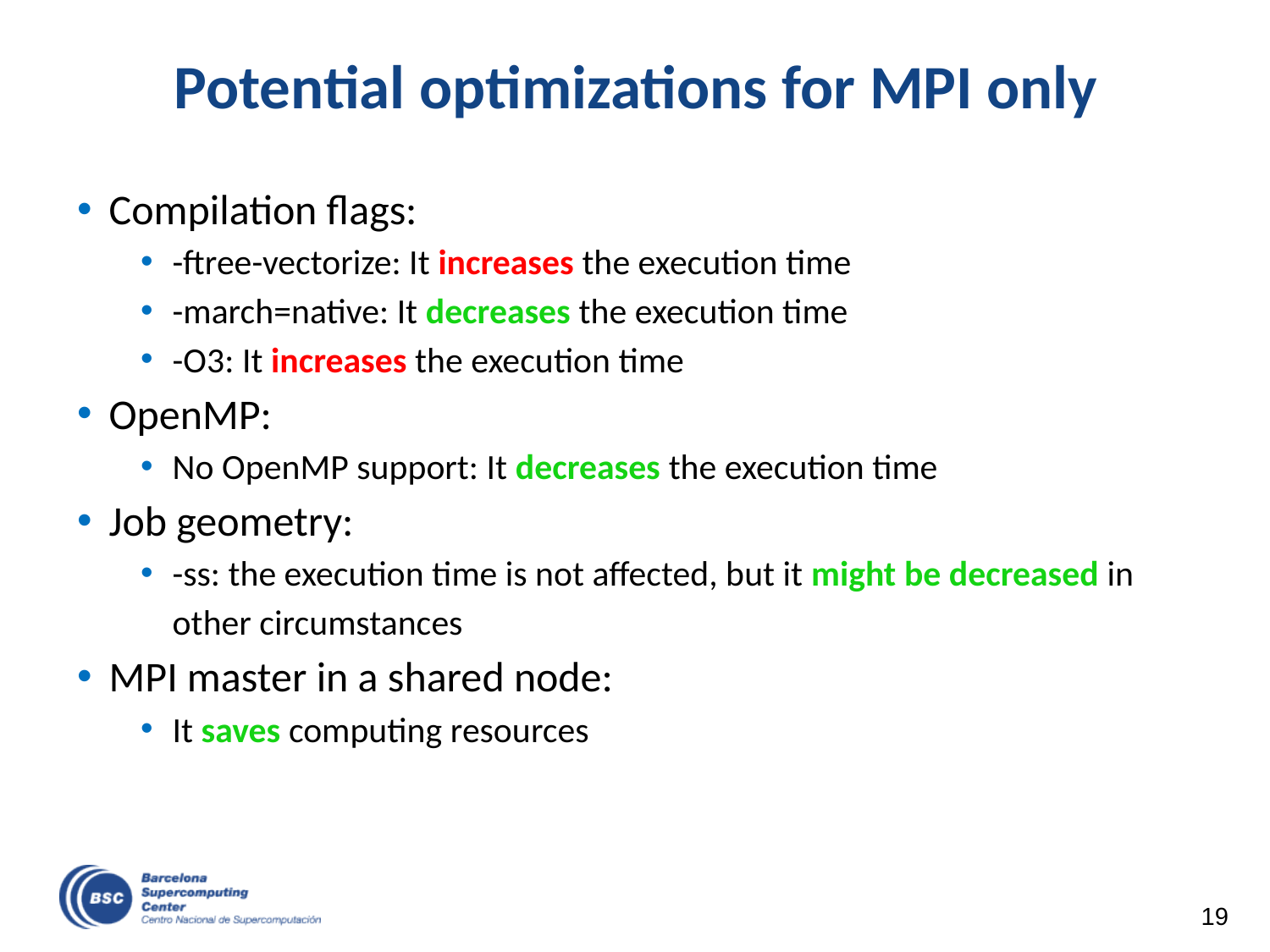

# Potential optimizations for MPI only
Compilation flags:
-ftree-vectorize: It increases the execution time
-march=native: It decreases the execution time
-O3: It increases the execution time
OpenMP:
No OpenMP support: It decreases the execution time
Job geometry:
-ss: the execution time is not affected, but it might be decreased in other circumstances
MPI master in a shared node:
It saves computing resources
19